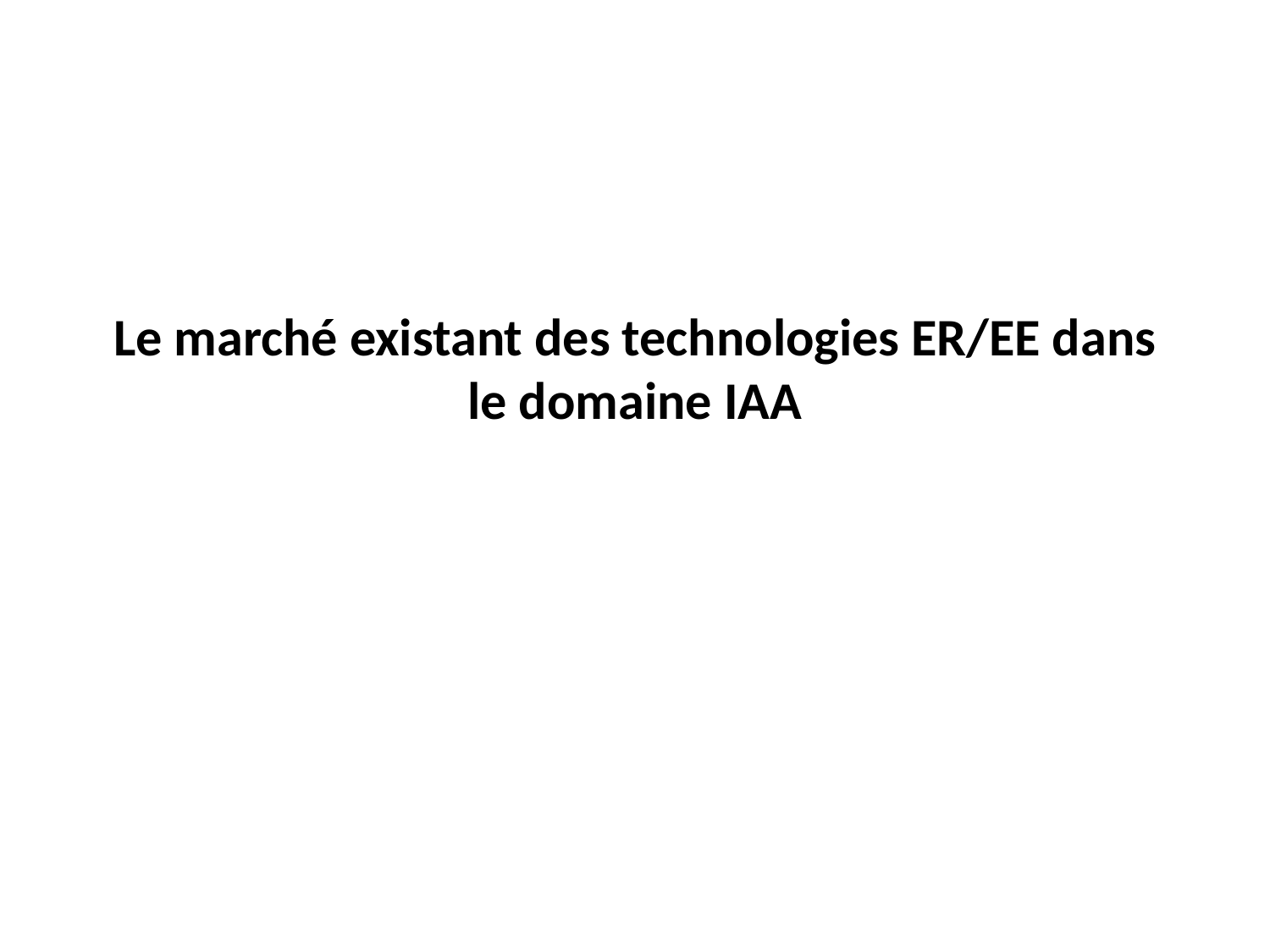

# Le marché existant des technologies ER/EE dans le domaine IAA